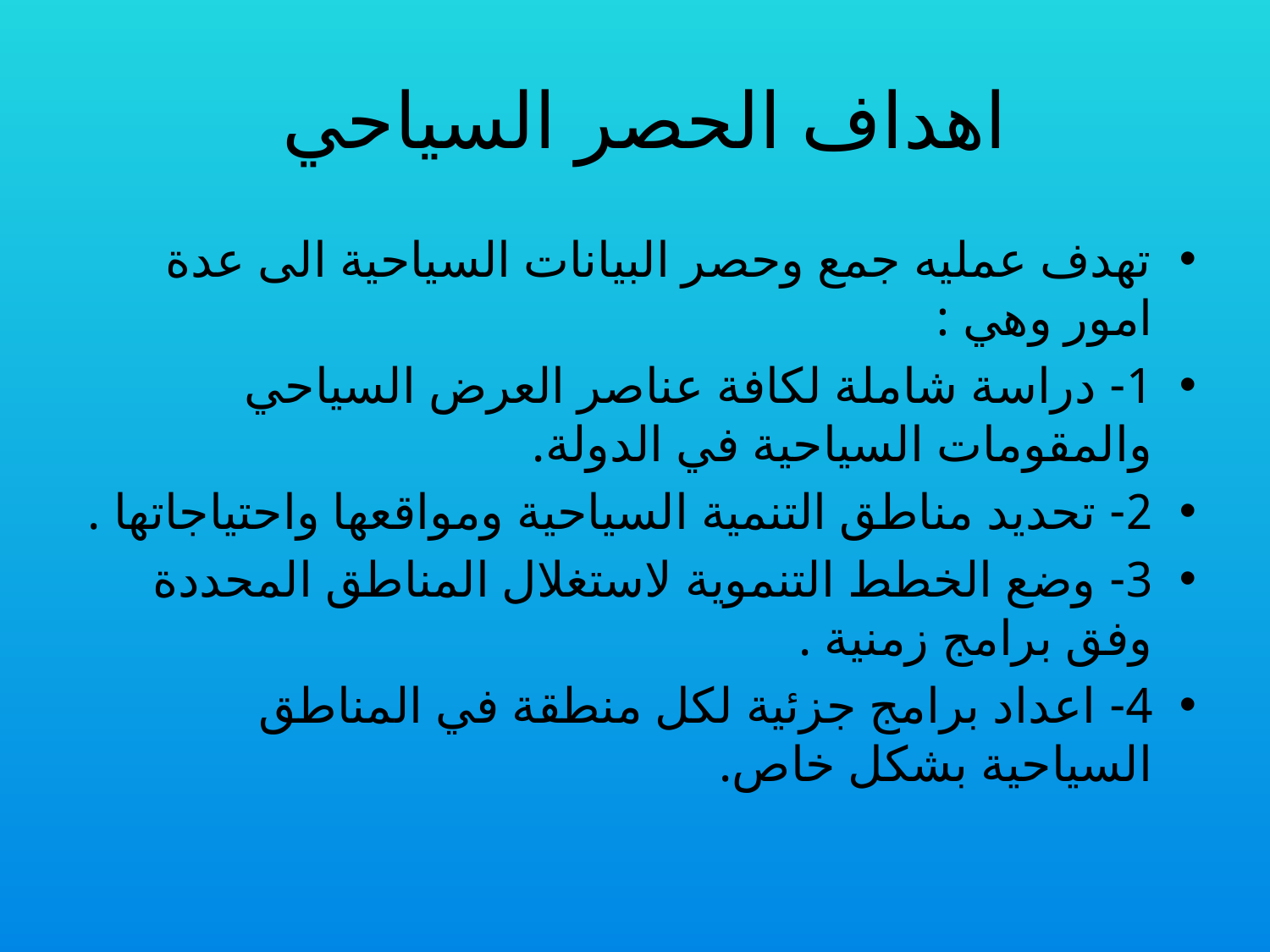

# اهداف الحصر السياحي
تهدف عمليه جمع وحصر البيانات السياحية الى عدة امور وهي :
1- دراسة شاملة لكافة عناصر العرض السياحي والمقومات السياحية في الدولة.
2- تحديد مناطق التنمية السياحية ومواقعها واحتياجاتها .
3- وضع الخطط التنموية لاستغلال المناطق المحددة وفق برامج زمنية .
4- اعداد برامج جزئية لكل منطقة في المناطق السياحية بشكل خاص.